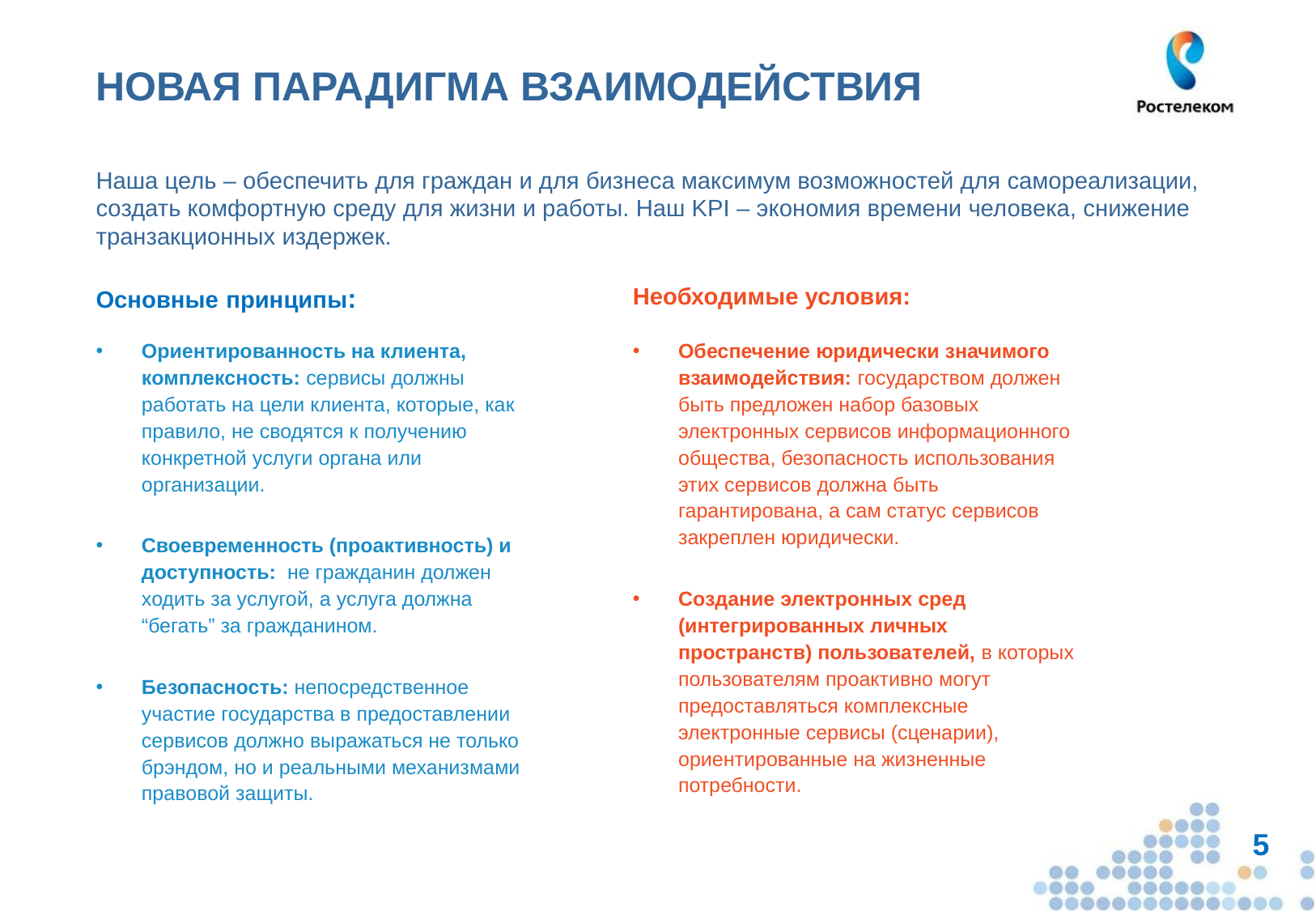

# НОВАЯ ПАРАДИГМА ВЗАИМОДЕЙСТВИЯ
Наша цель – обеспечить для граждан и для бизнеса максимум возможностей для самореализации, создать комфортную среду для жизни и работы. Наш KPI – экономия времени человека, снижение транзакционных издержек.

Основные принципы:

Необходимые условия:
Ориентированность на клиента, комплексность: сервисы должны работать на цели клиента, которые, как правило, не сводятся к получению конкретной услуги органа или организации.

Своевременность (проактивность) и доступность:  не гражданин должен ходить за услугой, а услуга должна “бегать” за гражданином.

Безопасность: непосредственное участие государства в предоставлении сервисов должно выражаться не только брэндом, но и реальными механизмами правовой защиты.

Обеспечение юридически значимого взаимодействия: государством должен быть предложен набор базовых электронных сервисов информационного общества, безопасность использования этих сервисов должна быть гарантирована, а сам статус сервисов закреплен юридически.

Создание электронных сред (интегрированных личных пространств) пользователей, в которых пользователям проактивно могут предоставляться комплексные электронные сервисы (сценарии), ориентированные на жизненные потребности.

5